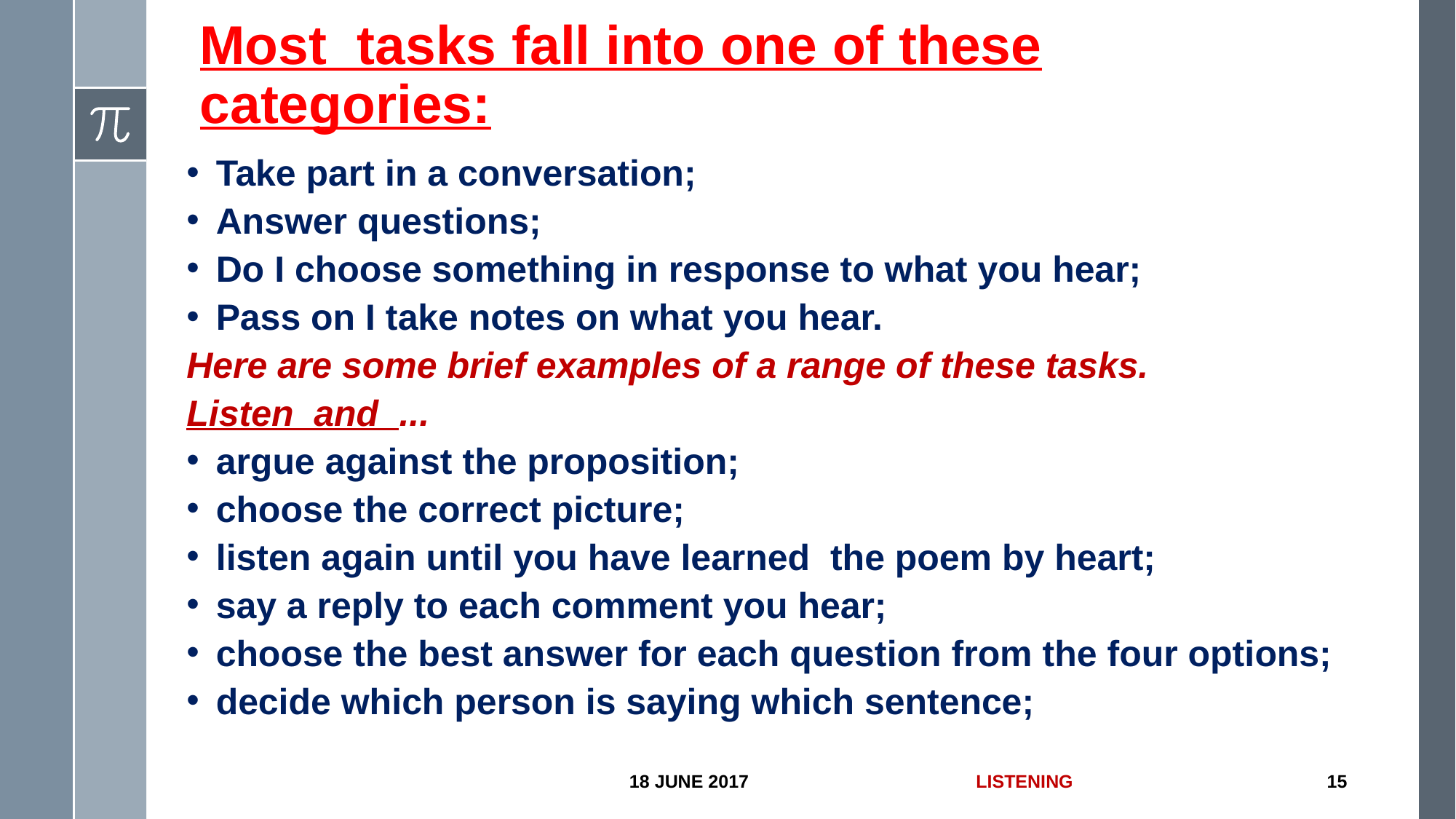

# Most  tasks fall into one of these categories:
Take part in a conversation;
Answer questions;
Do I choose something in response to what you hear;
Pass on I take notes on what you hear.
Here are some brief examples of a range of these tasks.
Listen  and  ...
argue against the proposition;
choose the correct picture;
listen again until you have learned  the poem by heart;
say a reply to each comment you hear;
choose the best answer for each question from the four options;
decide which person is saying which sentence;
18 June 2017
Listening
15